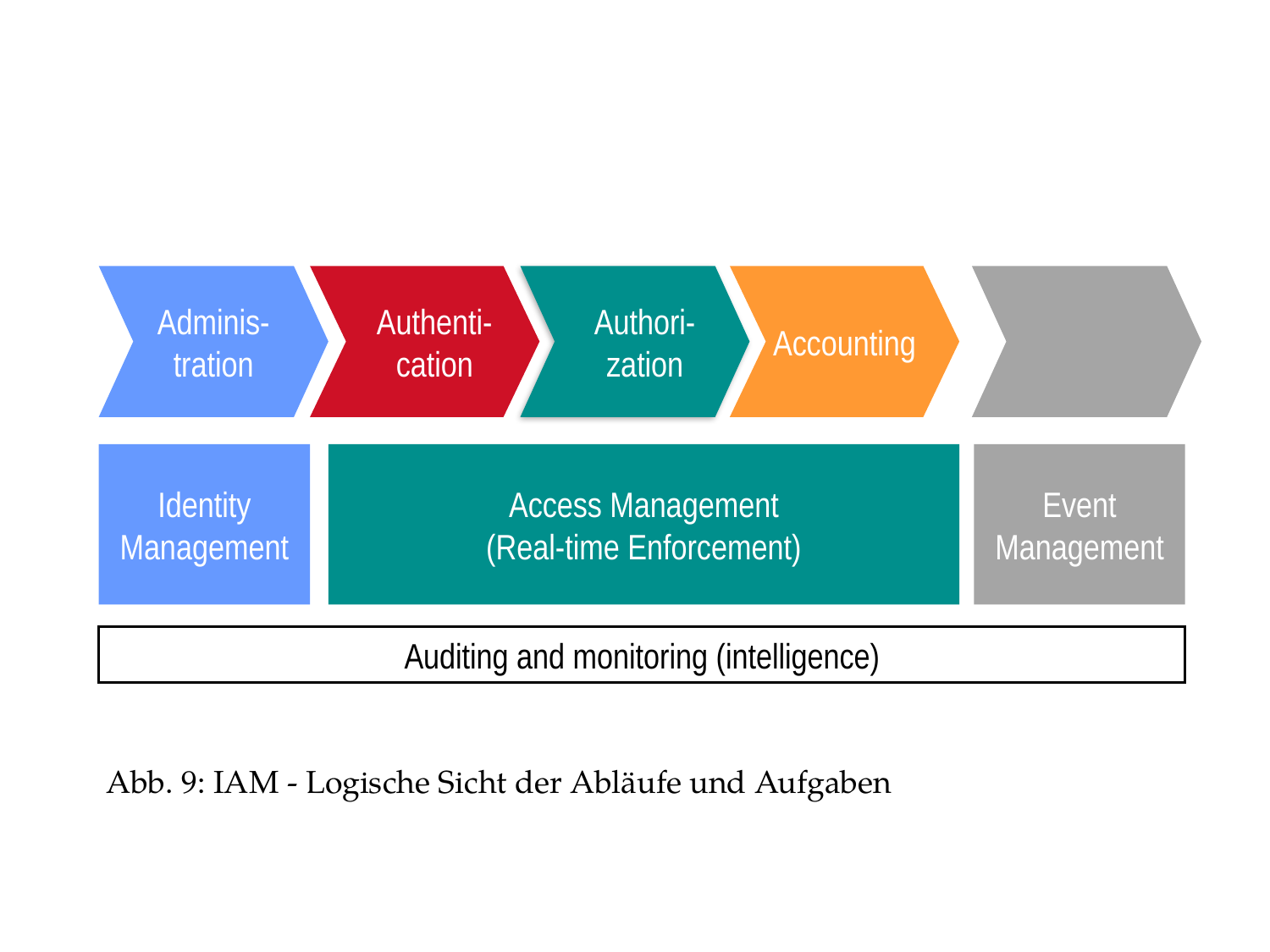

Adminis-tration
Authenti-cation
Authori-zation
Accounting

Identity Management
Access Management
(Real-time Enforcement)
Event Management
Auditing and monitoring (intelligence)
Abb. 9: IAM - Logische Sicht der Abläufe und Aufgaben